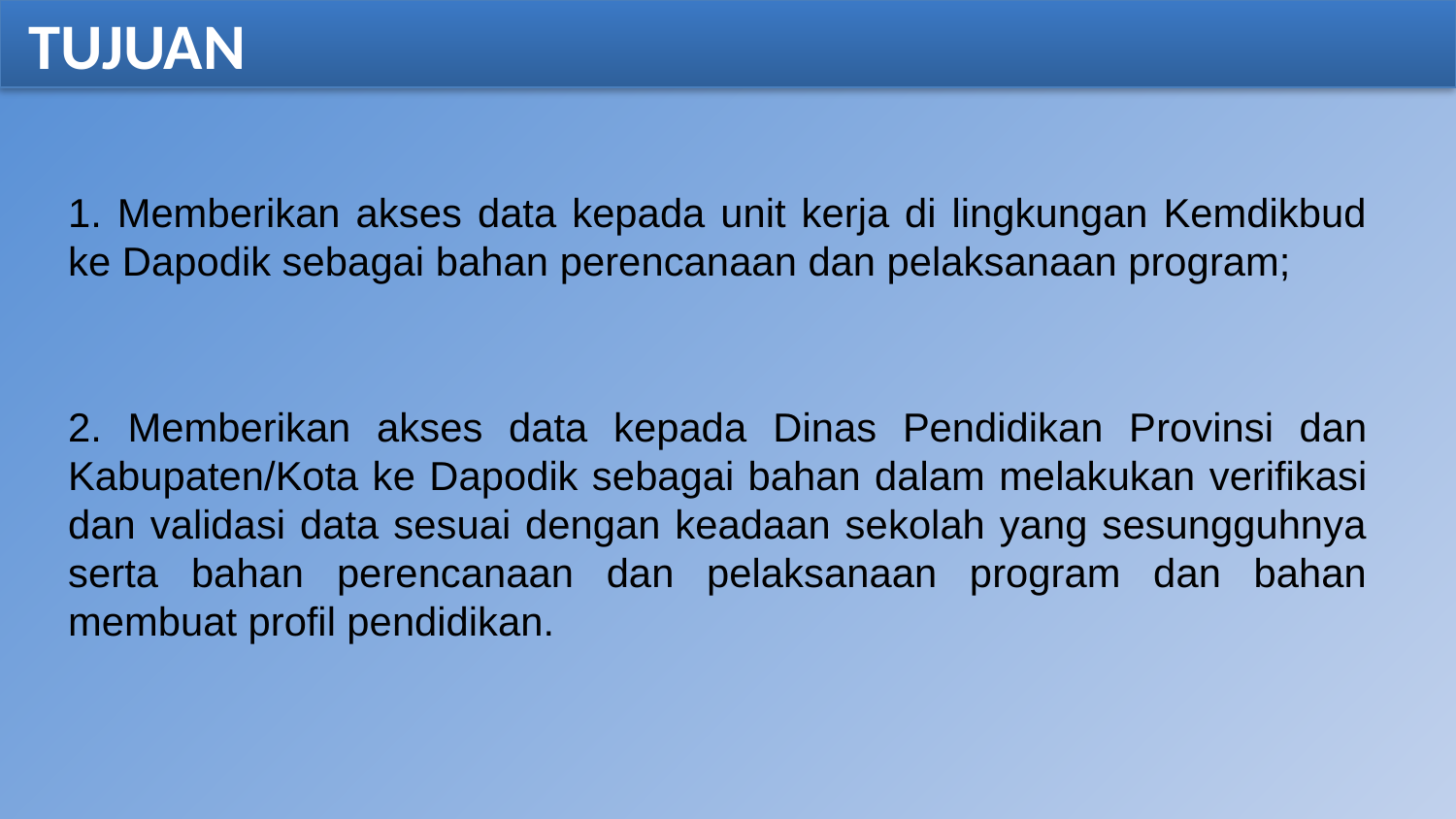

TUJUAN
1. Memberikan akses data kepada unit kerja di lingkungan Kemdikbud ke Dapodik sebagai bahan perencanaan dan pelaksanaan program;

2. Memberikan akses data kepada Dinas Pendidikan Provinsi dan Kabupaten/Kota ke Dapodik sebagai bahan dalam melakukan verifikasi dan validasi data sesuai dengan keadaan sekolah yang sesungguhnya serta bahan perencanaan dan pelaksanaan program dan bahan membuat profil pendidikan.